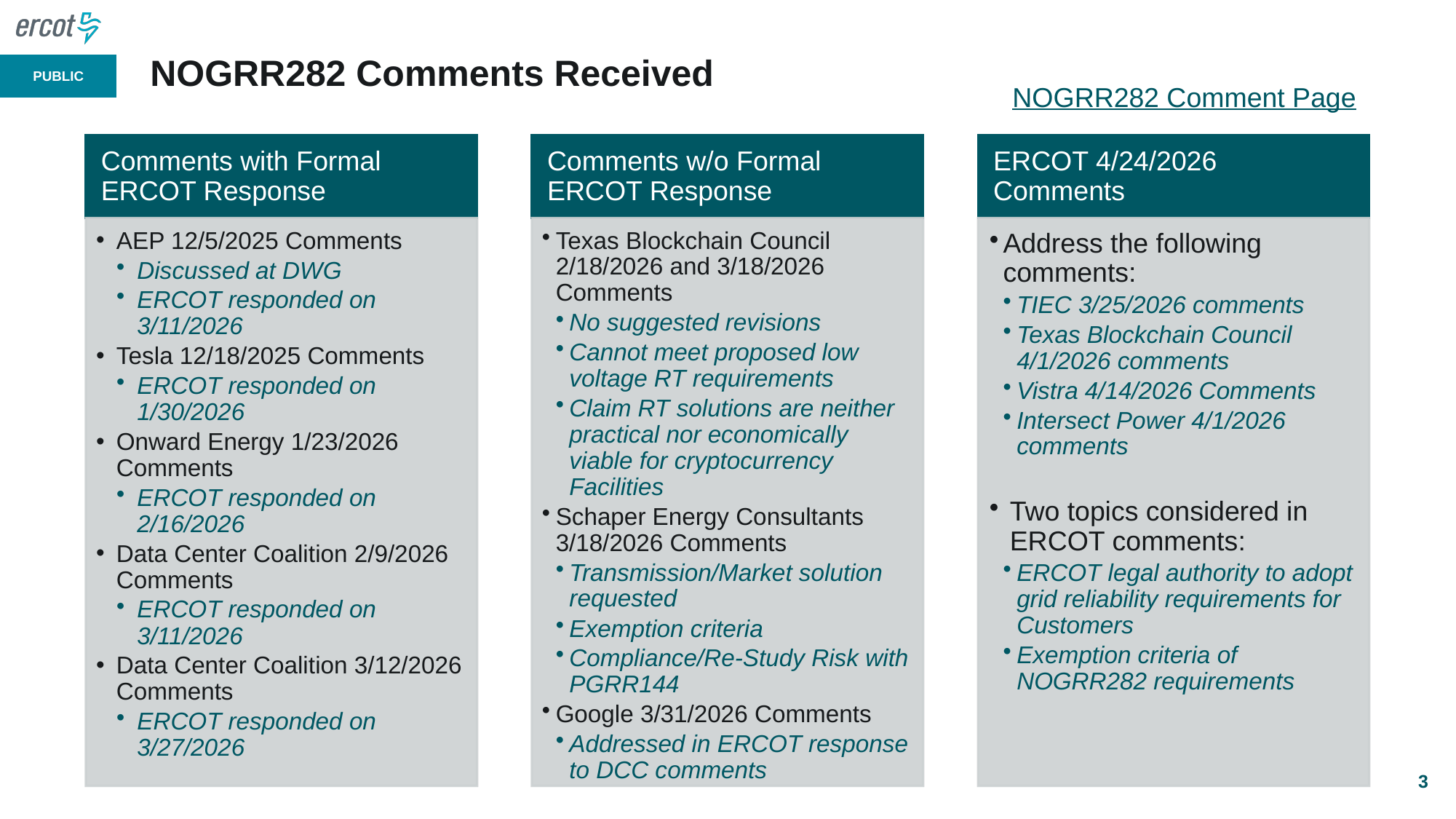

# NOGRR282 Comments Received
NOGRR282 Comment Page
Comments with Formal ERCOT Response
AEP 12/5/2025 Comments
Discussed at DWG
ERCOT responded on 3/11/2026
Tesla 12/18/2025 Comments
ERCOT responded on 1/30/2026
Onward Energy 1/23/2026 Comments
ERCOT responded on 2/16/2026
Data Center Coalition 2/9/2026 Comments
ERCOT responded on 3/11/2026
Data Center Coalition 3/12/2026 Comments
ERCOT responded on 3/27/2026
Comments w/o Formal ERCOT Response
Texas Blockchain Council 2/18/2026 and 3/18/2026 Comments
No suggested revisions
Cannot meet proposed low voltage RT requirements
Claim RT solutions are neither practical nor economically viable for cryptocurrency Facilities
Schaper Energy Consultants 3/18/2026 Comments
Transmission/Market solution requested
Exemption criteria
Compliance/Re-Study Risk with PGRR144
Google 3/31/2026 Comments
Addressed in ERCOT response to DCC comments
ERCOT 4/24/2026 Comments
Address the following comments:
TIEC 3/25/2026 comments
Texas Blockchain Council 4/1/2026 comments
Vistra 4/14/2026 Comments
Intersect Power 4/1/2026 comments

Two topics considered in ERCOT comments:
ERCOT legal authority to adopt grid reliability requirements for Customers
Exemption criteria of NOGRR282 requirements

3